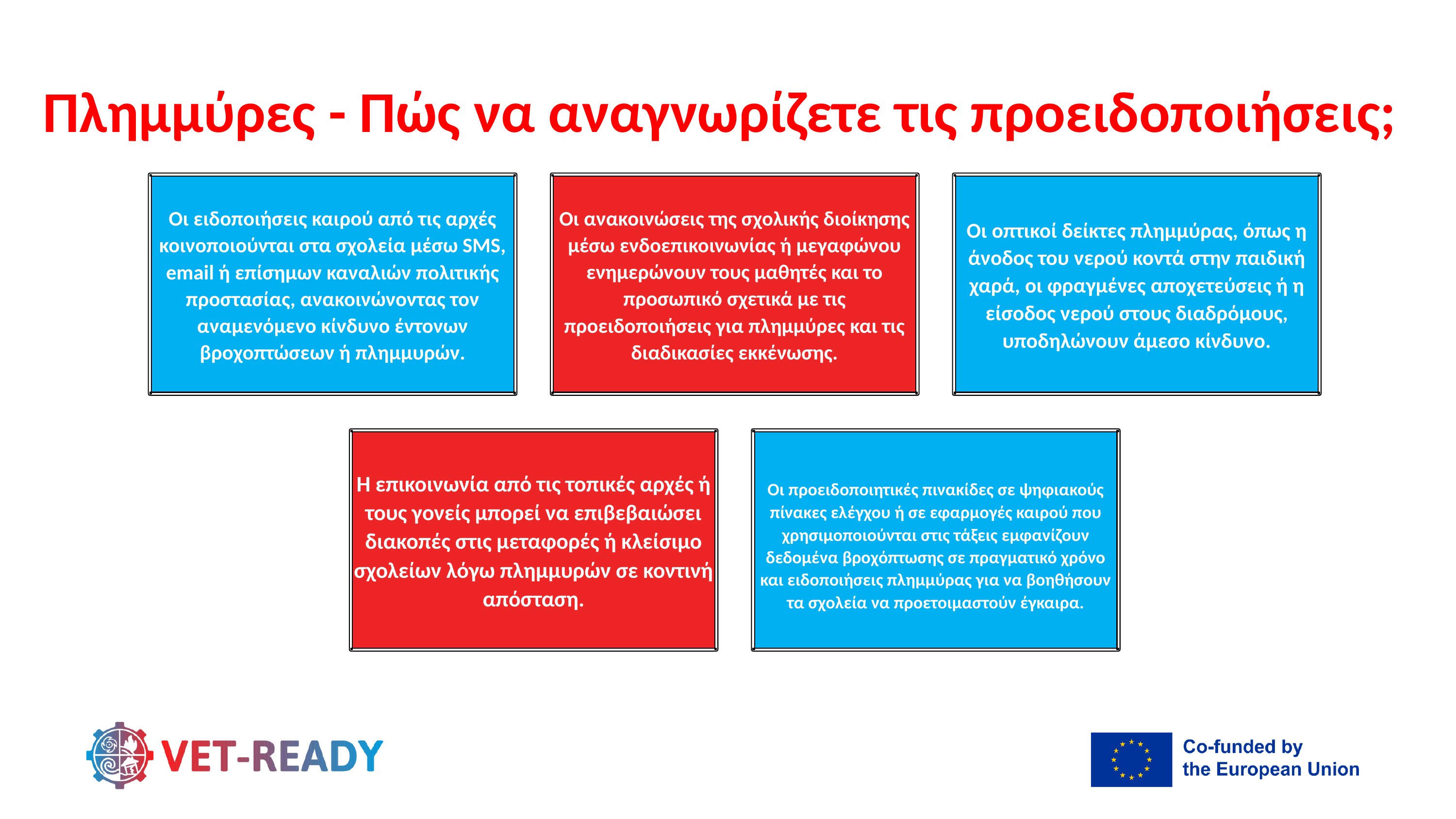

Πλημμύρες - Πώς να αναγνωρίζετε τις προειδοποιήσεις;

Οι ανακοινώσεις της σχολικής διοίκησης μέσω ενδοεπικοινωνίας ή μεγαφώνου ενημερώνουν τους μαθητές και το προσωπικό σχετικά με τις προειδοποιήσεις για πλημμύρες και τις διαδικασίες εκκένωσης.

Οι οπτικοί δείκτες πλημμύρας, όπως η άνοδος του νερού κοντά στην παιδική χαρά, οι φραγμένες αποχετεύσεις ή η είσοδος νερού στους διαδρόμους, υποδηλώνουν άμεσο κίνδυνο.

Οι ειδοποιήσεις καιρού από τις αρχές κοινοποιούνται στα σχολεία μέσω SMS, email ή επίσημων καναλιών πολιτικής προστασίας, ανακοινώνοντας τον αναμενόμενο κίνδυνο έντονων βροχοπτώσεων ή πλημμυρών.

Η επικοινωνία από τις τοπικές αρχές ή τους γονείς μπορεί να επιβεβαιώσει διακοπές στις μεταφορές ή κλείσιμο σχολείων λόγω πλημμυρών σε κοντινή απόσταση.

Οι προειδοποιητικές πινακίδες σε ψηφιακούς πίνακες ελέγχου ή σε εφαρμογές καιρού που χρησιμοποιούνται στις τάξεις εμφανίζουν δεδομένα βροχόπτωσης σε πραγματικό χρόνο και ειδοποιήσεις πλημμύρας για να βοηθήσουν τα σχολεία να προετοιμαστούν έγκαιρα.